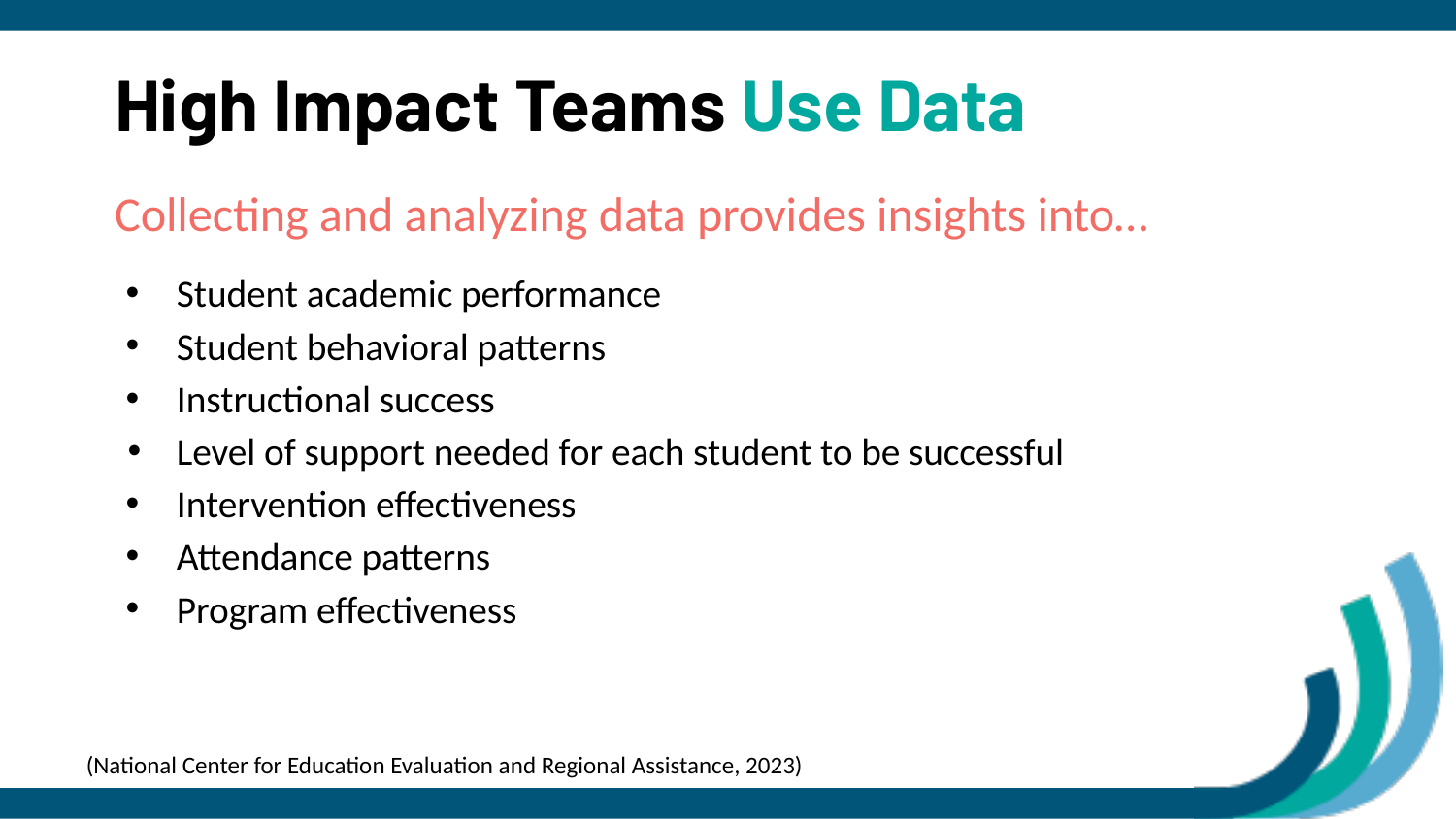

# High Impact Teams Use Data
Collecting and analyzing data provides insights into…
Student academic performance
Student behavioral patterns
Instructional success
Level of support needed for each student to be successful
Intervention effectiveness
Attendance patterns
Program effectiveness
(National Center for Education Evaluation and Regional Assistance, 2023)